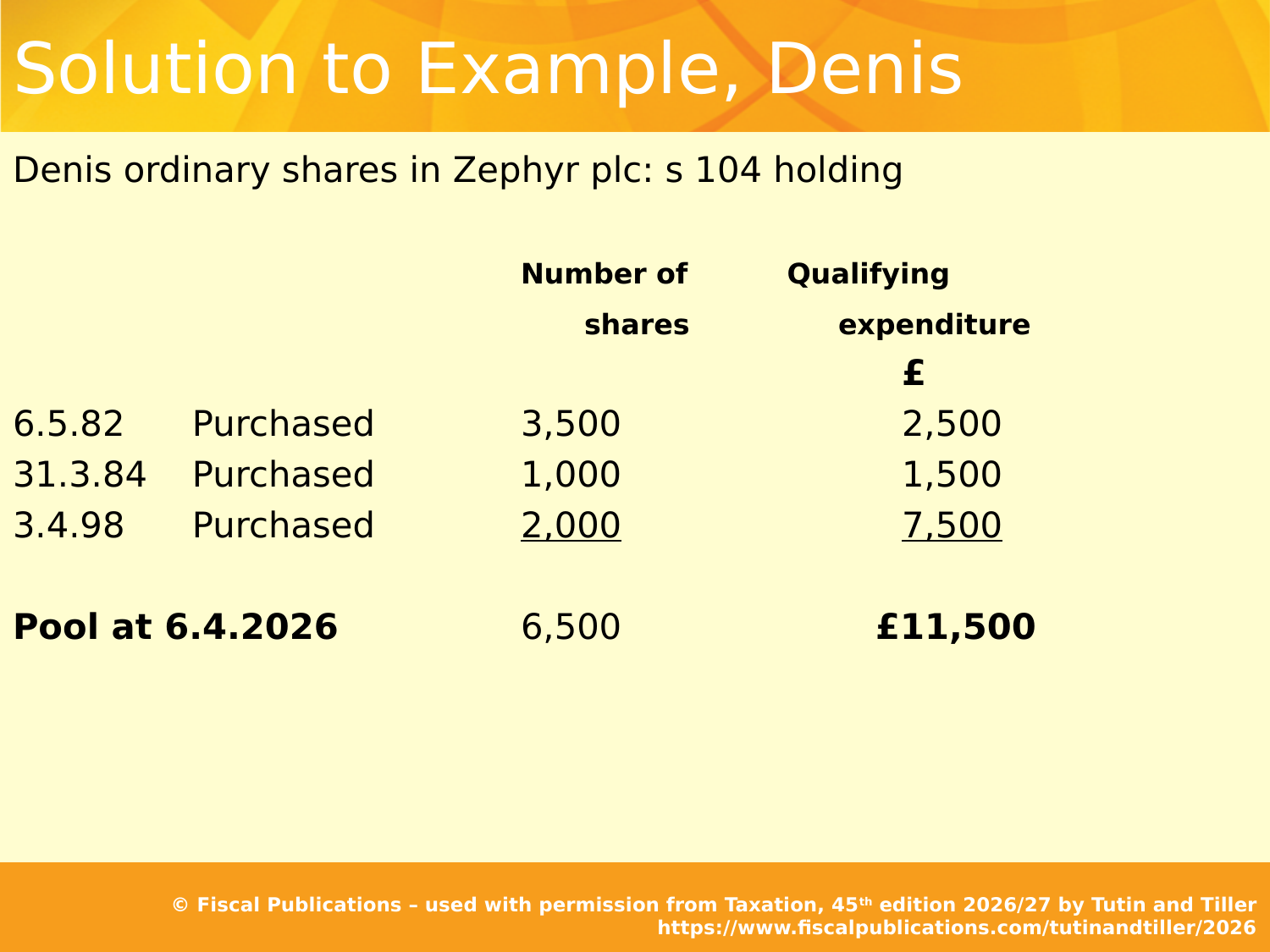

# Solution to Example, Denis
Denis ordinary shares in Zephyr plc: s 104 holding

				Number of	 Qualifying
				shares		expenditure
							£
6.5.82      Purchased		3,500			2,500
31.3.84    Purchased		1,000			1,500
3.4.98      Purchased		2,000			7,500

Pool at 6.4.2026		6,500		         £11,500